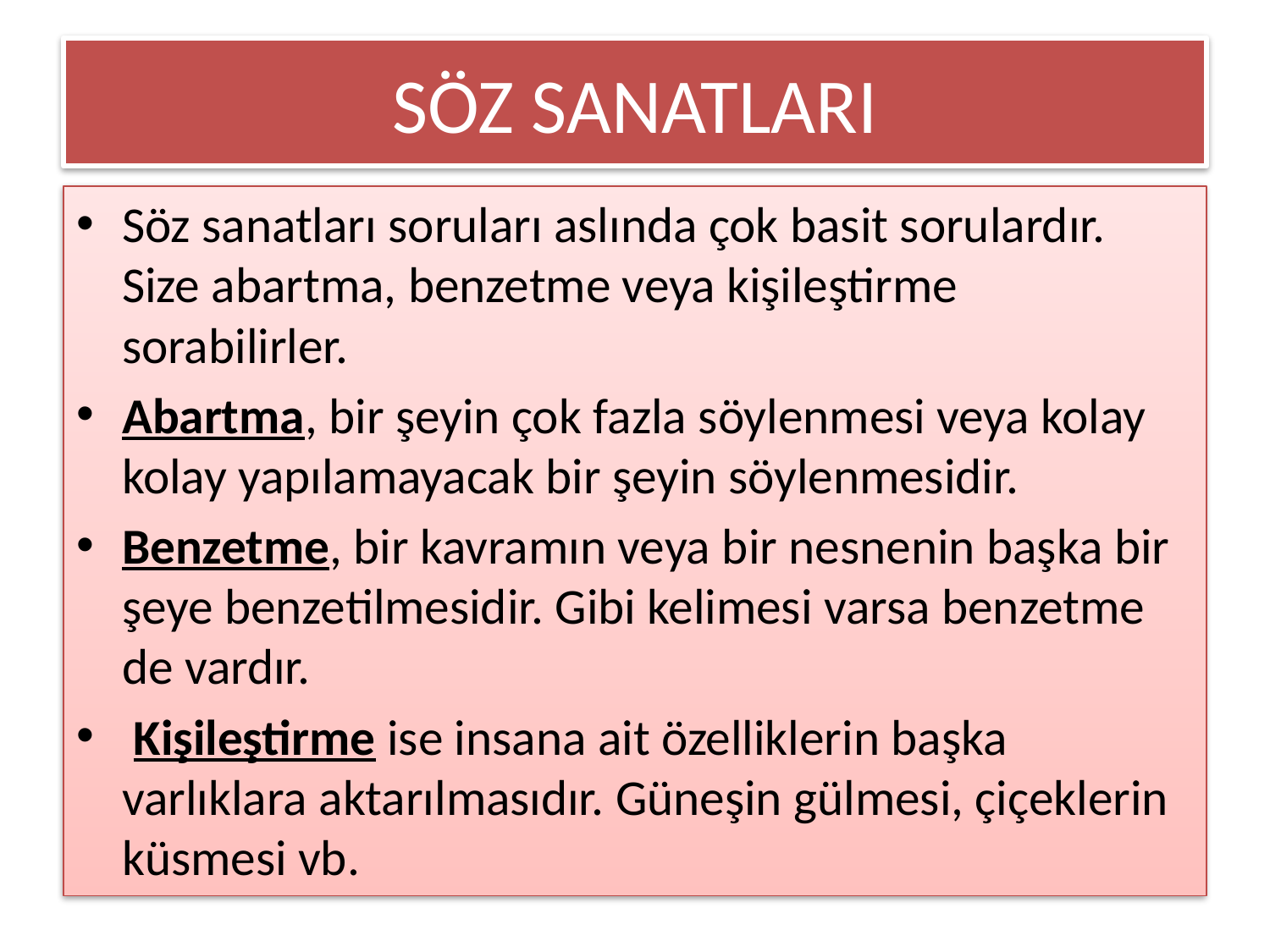

# SÖZ SANATLARI
Söz sanatları soruları aslında çok basit sorulardır. Size abartma, benzetme veya kişileştirme sorabilirler.
Abartma, bir şeyin çok fazla söylenmesi veya kolay kolay yapılamayacak bir şeyin söylenmesidir.
Benzetme, bir kavramın veya bir nesnenin başka bir şeye benzetilmesidir. Gibi kelimesi varsa benzetme de vardır.
 Kişileştirme ise insana ait özelliklerin başka varlıklara aktarılmasıdır. Güneşin gülmesi, çiçeklerin küsmesi vb.